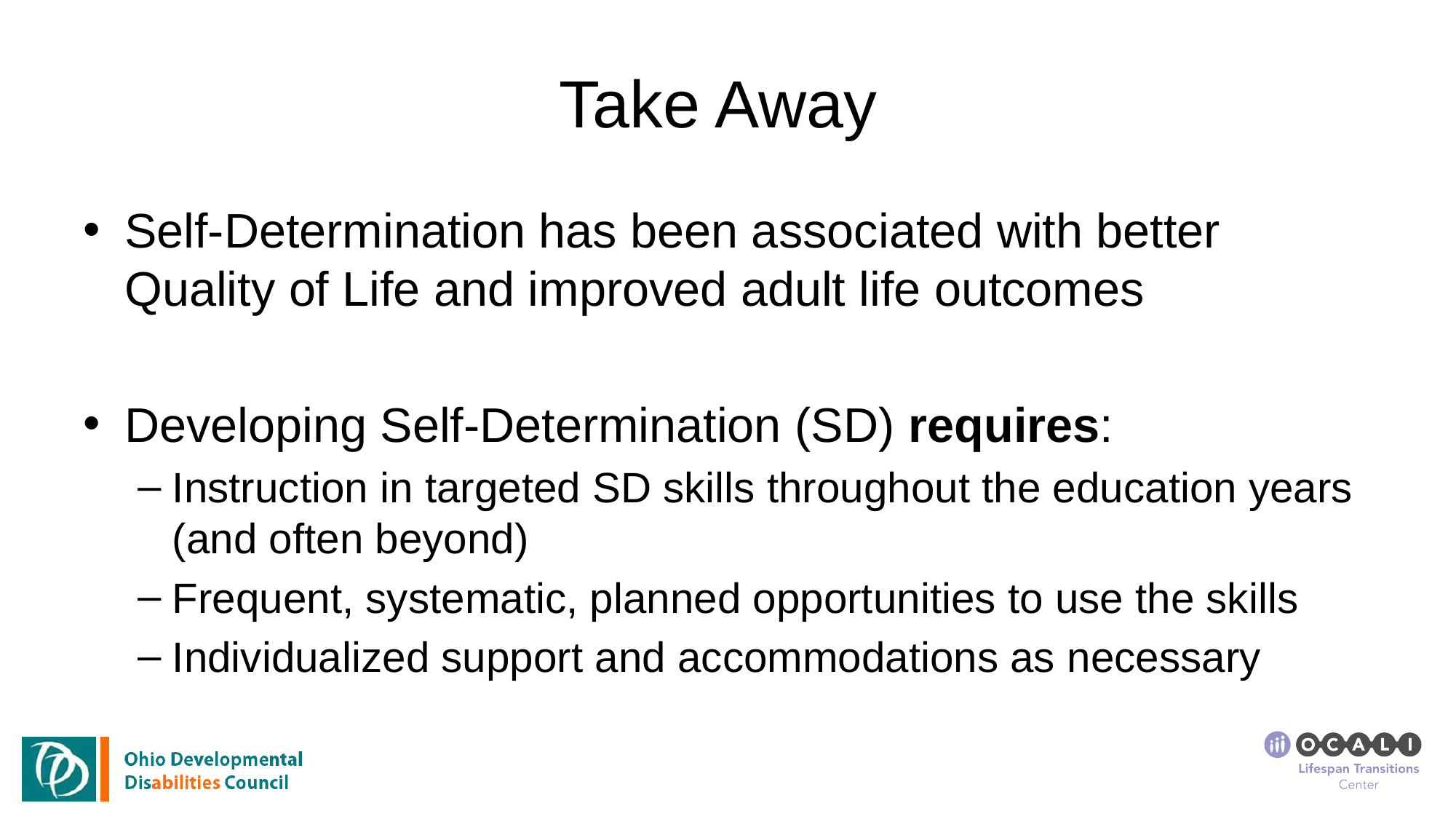

# Take Away
Self-Determination has been associated with better Quality of Life and improved adult life outcomes

Developing Self-Determination (SD) requires:
Instruction in targeted SD skills throughout the education years (and often beyond)
Frequent, systematic, planned opportunities to use the skills
Individualized support and accommodations as necessary